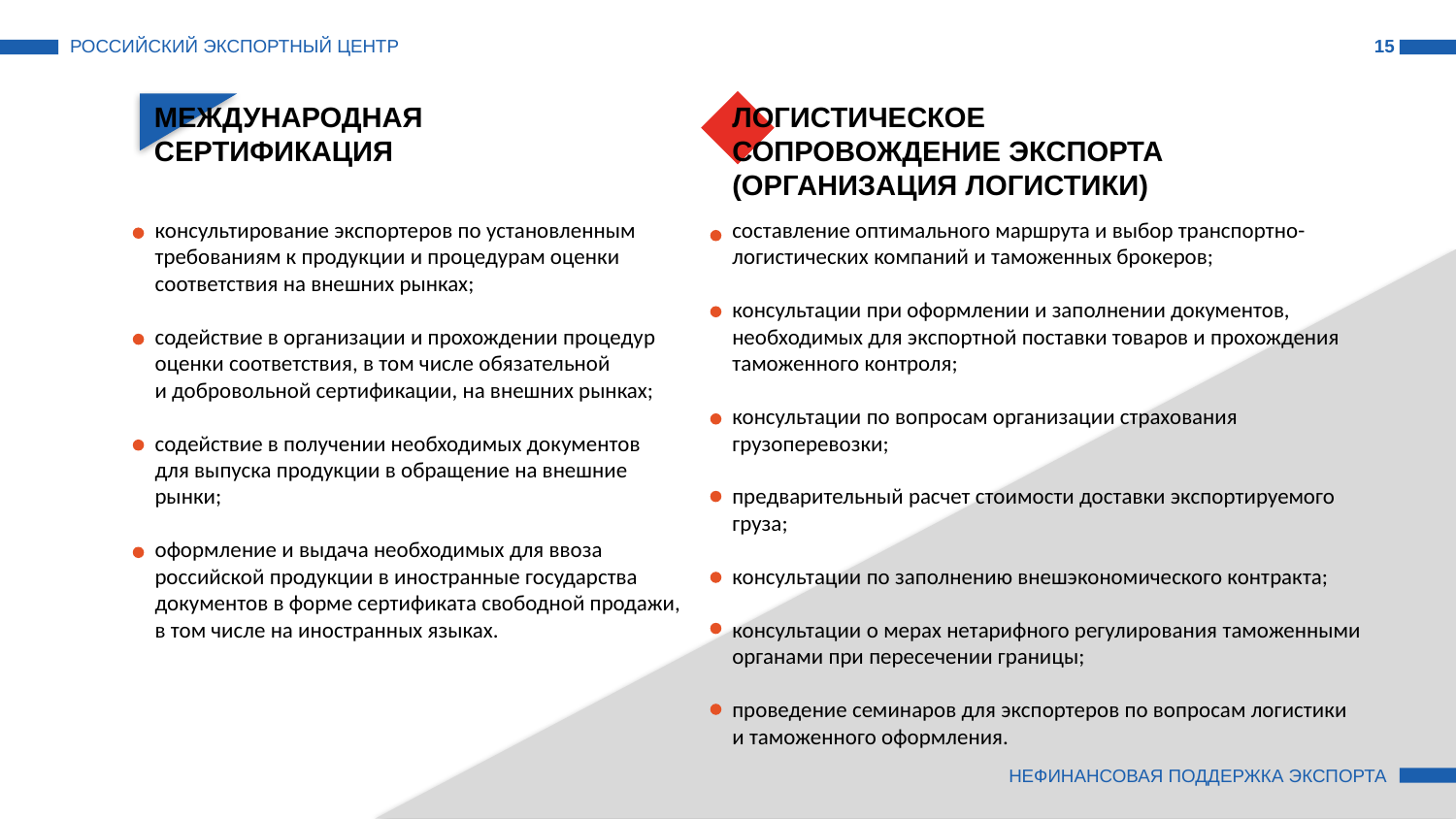

РОССИЙСКИЙ ЭКСПОРТНЫЙ ЦЕНТР
15

МЕЖДУНАРОДНАЯ
СЕРТИФИКАЦИЯ
ЛОГИСТИЧЕСКОЕ
СОПРОВОЖДЕНИЕ ЭКСПОРТА
(ОРГАНИЗАЦИЯ ЛОГИСТИКИ)

консультирование экспортеров по установленным требованиям к продукции и процедурам оценки соответствия на внешних рынках;

содействие в организации и прохождении процедур оценки соответствия, в том числе обязательной
и добровольной сертификации, на внешних рынках;

содействие в получении необходимых документов
для выпуска продукции в обращение на внешние рынки;

оформление и выдача необходимых для ввоза российской продукции в иностранные государства документов в форме сертификата свободной продажи, в том числе на иностранных языках.
составление оптимального маршрута и выбор транспортно-логистических компаний и таможенных брокеров;

консультации при оформлении и заполнении документов, необходимых для экспортной поставки товаров и прохождения таможенного контроля;

консультации по вопросам организации страхования грузоперевозки;

предварительный расчет стоимости доставки экспортируемого груза;

консультации по заполнению внешэкономического контракта;

консультации о мерах нетарифного регулирования таможенными органами при пересечении границы;

проведение семинаров для экспортеров по вопросам логистики
и таможенного оформления.

НЕФИНАНСОВАЯ ПОДДЕРЖКА ЭКСПОРТА